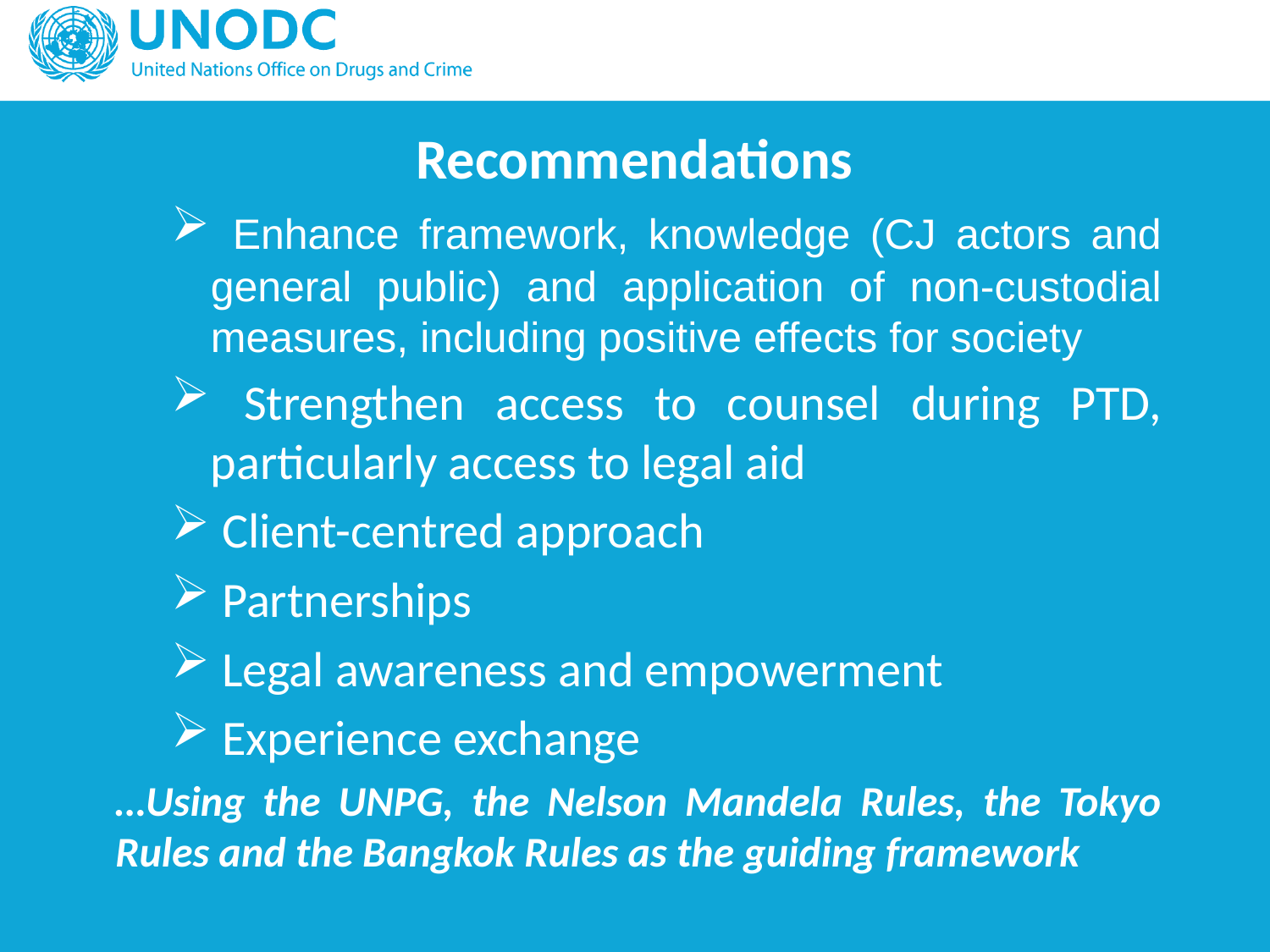

# Recommendations
 Enhance framework, knowledge (CJ actors and general public) and application of non-custodial measures, including positive effects for society
 Strengthen access to counsel during PTD, particularly access to legal aid
 Client-centred approach
 Partnerships
 Legal awareness and empowerment
 Experience exchange
…Using the UNPG, the Nelson Mandela Rules, the Tokyo Rules and the Bangkok Rules as the guiding framework